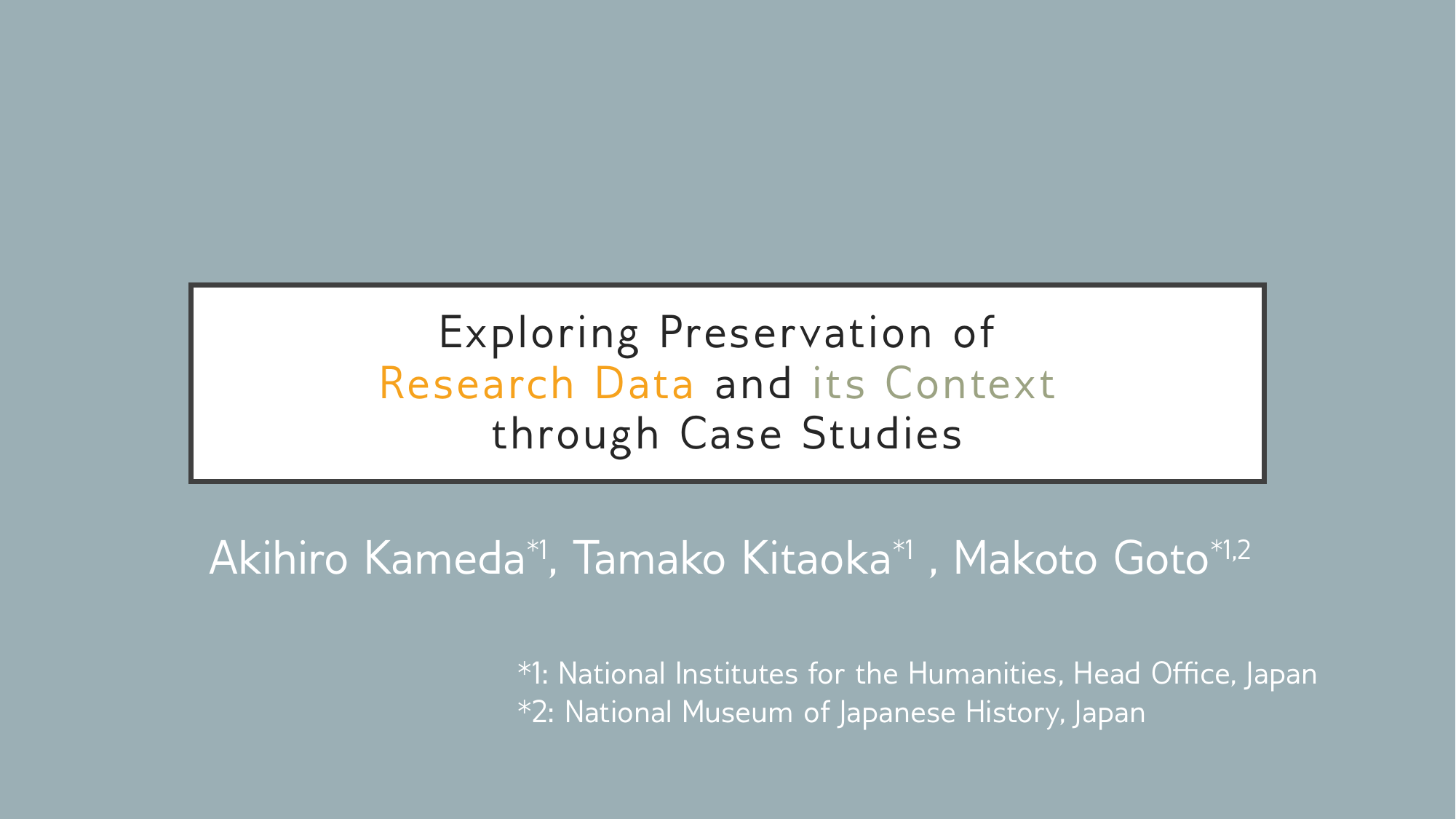

# Exploring Preservation of Research Data and its Context through Case Studies
Akihiro Kameda*1, Tamako Kitaoka*1 , Makoto Goto*1,2
*1: National Institutes for the Humanities, Head Office, Japan
*2: National Museum of Japanese History, Japan